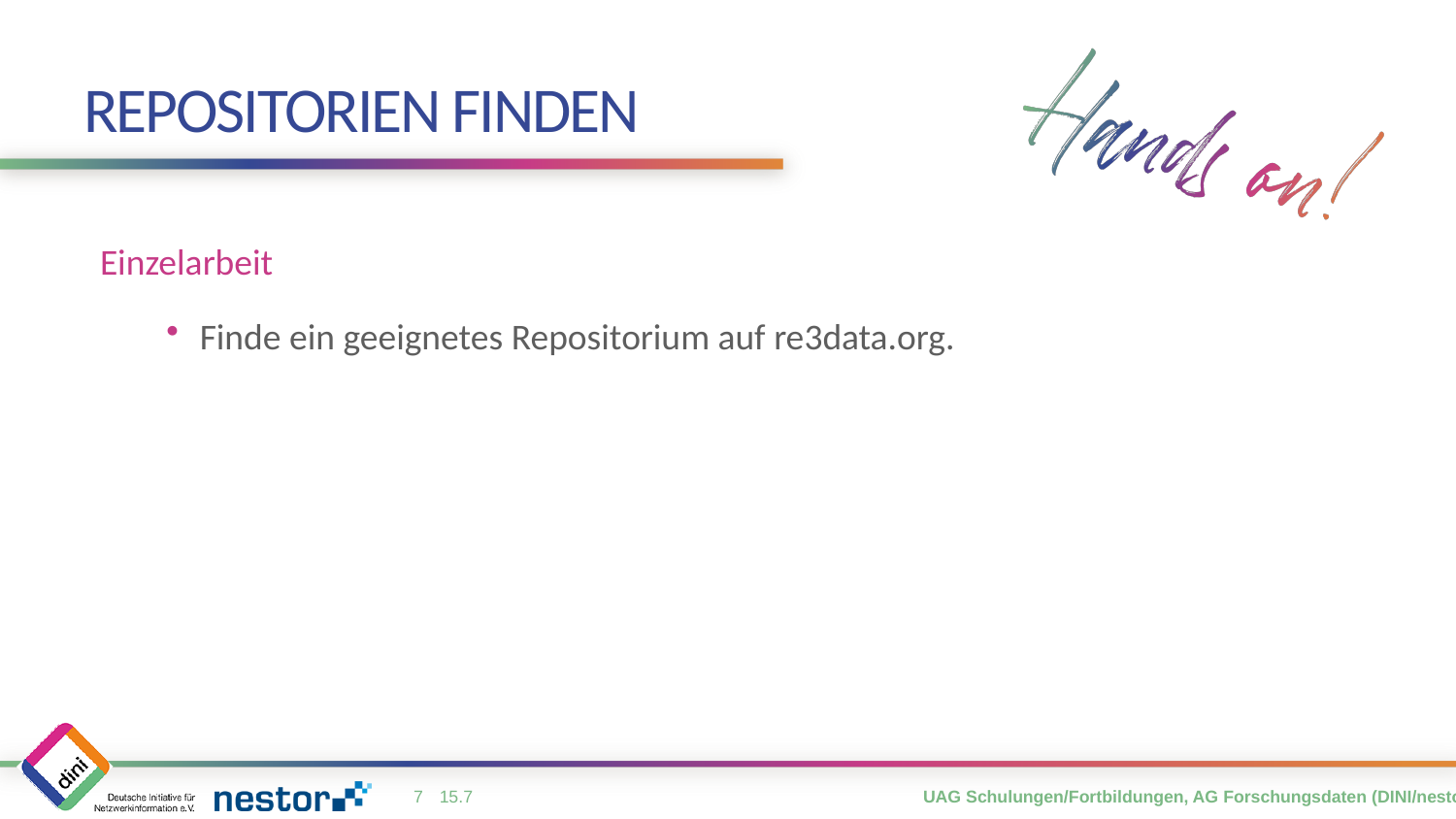

# Repositorien Finden
Einzelarbeit
Finde ein geeignetes Repositorium auf re3data.org.
7
15.7